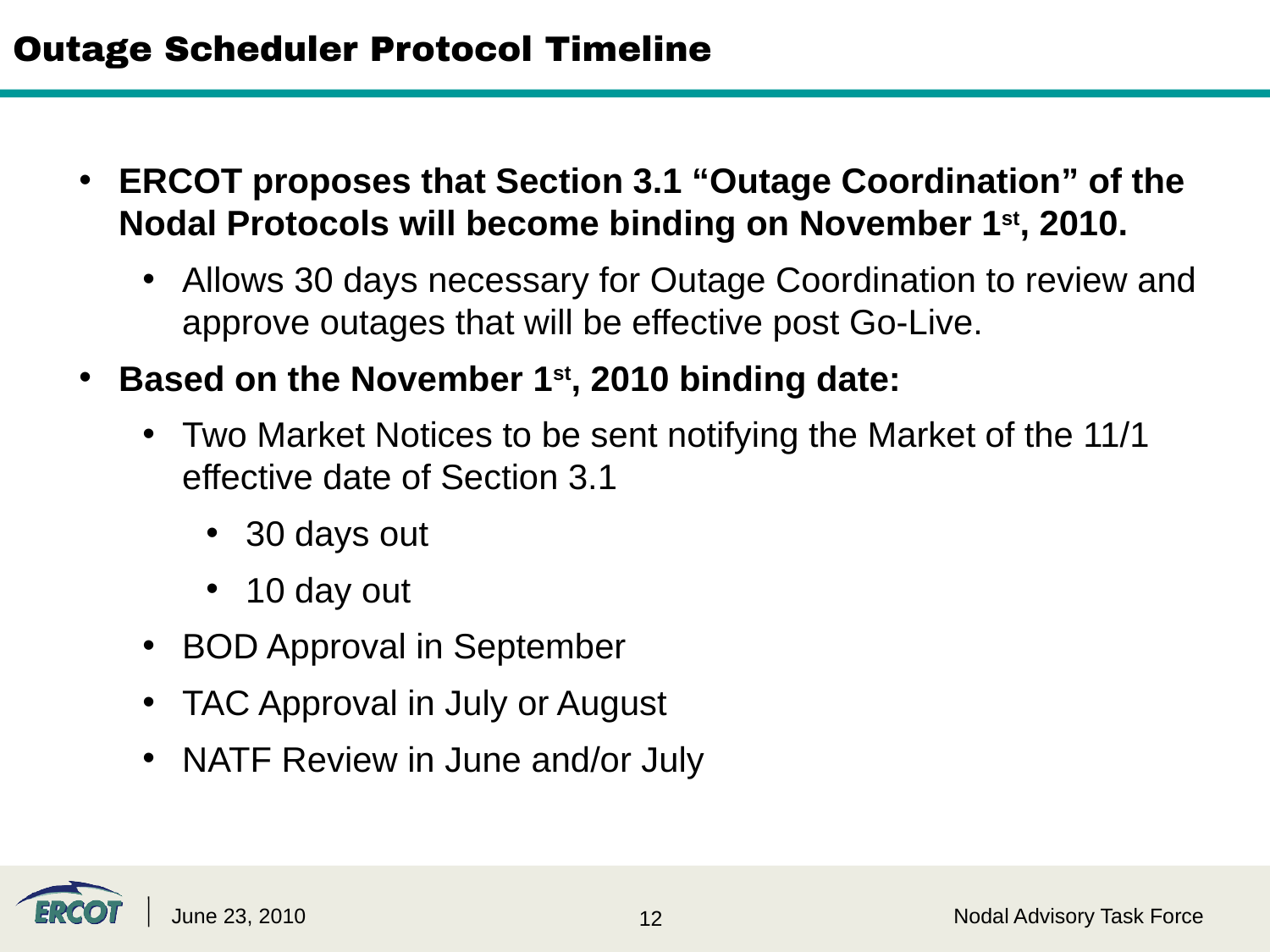

Outage Scheduler Protocol Timeline
ERCOT proposes that Section 3.1 “Outage Coordination” of the Nodal Protocols will become binding on November 1st, 2010.
Allows 30 days necessary for Outage Coordination to review and approve outages that will be effective post Go-Live.
Based on the November 1st, 2010 binding date:
Two Market Notices to be sent notifying the Market of the 11/1 effective date of Section 3.1
30 days out
10 day out
BOD Approval in September
TAC Approval in July or August
NATF Review in June and/or July

June 23, 2010
Nodal Advisory Task Force